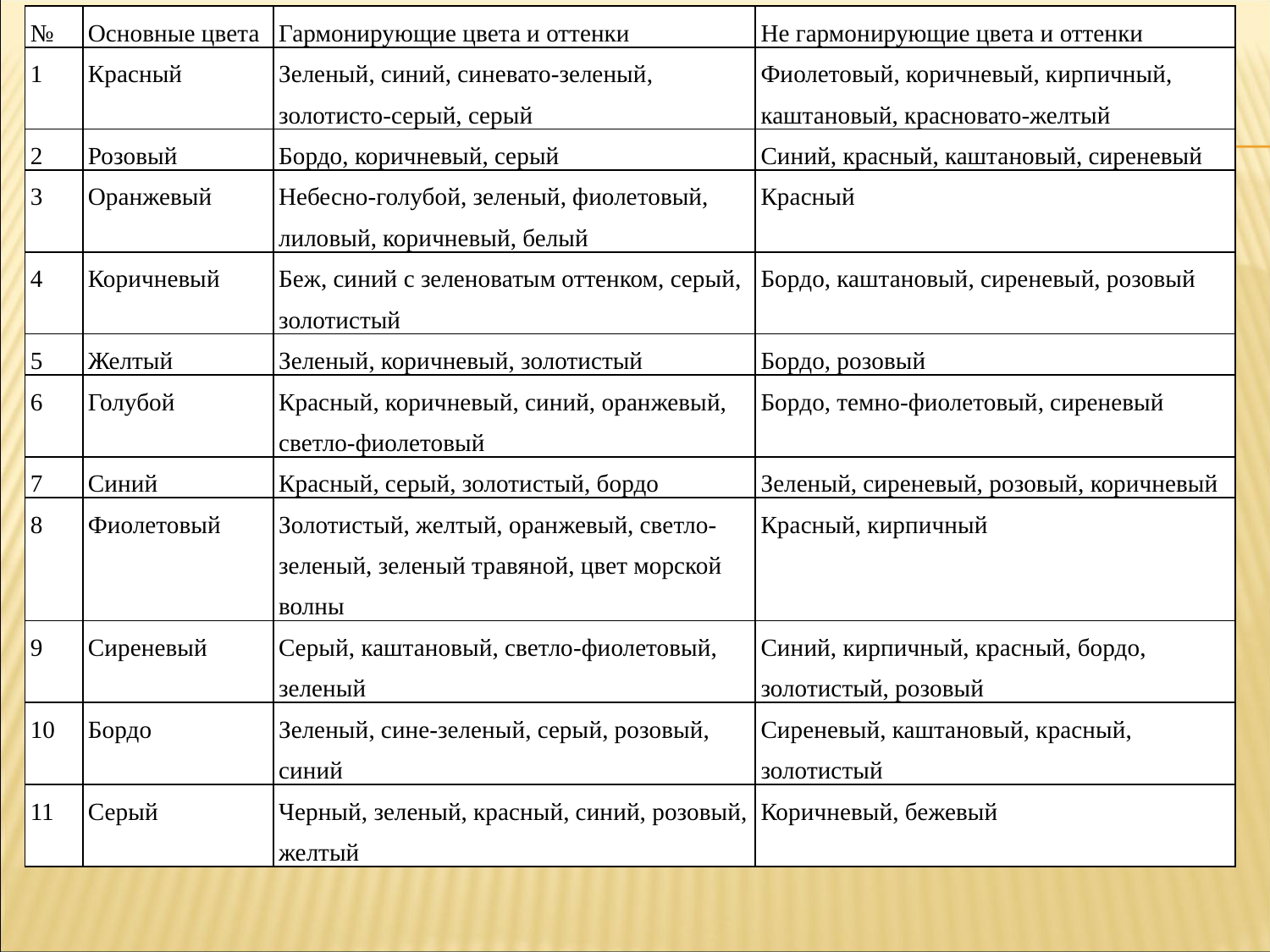

| № | Основные цвета | Гармонирующие цвета и оттенки | Не гармонирующие цвета и оттенки |
| --- | --- | --- | --- |
| 1 | Красный | Зеленый, синий, синевато-зеленый, золотисто-серый, серый | Фиолетовый, коричневый, кирпичный, каштановый, красновато-желтый |
| 2 | Розовый | Бордо, коричневый, серый | Синий, красный, каштановый, сиреневый |
| 3 | Оранжевый | Небесно-голубой, зеленый, фиолетовый, лиловый, коричневый, белый | Красный |
| 4 | Коричневый | Беж, синий с зеленоватым оттенком, серый, золотистый | Бордо, каштановый, сиреневый, розовый |
| 5 | Желтый | Зеленый, коричневый, золотистый | Бордо, розовый |
| 6 | Голубой | Красный, коричневый, синий, оранжевый, светло-фиолетовый | Бордо, темно-фиолетовый, сиреневый |
| 7 | Синий | Красный, серый, золотистый, бордо | Зеленый, сиреневый, розовый, коричневый |
| 8 | Фиолетовый | Золотистый, желтый, оранжевый, светло-зеленый, зеленый травяной, цвет морской волны | Красный, кирпичный |
| 9 | Сиреневый | Серый, каштановый, светло-фиолетовый, зеленый | Синий, кирпичный, красный, бордо, золотистый, розовый |
| 10 | Бордо | Зеленый, сине-зеленый, серый, розовый, синий | Сиреневый, каштановый, красный, золотистый |
| 11 | Серый | Черный, зеленый, красный, синий, розовый, желтый | Коричневый, бежевый |